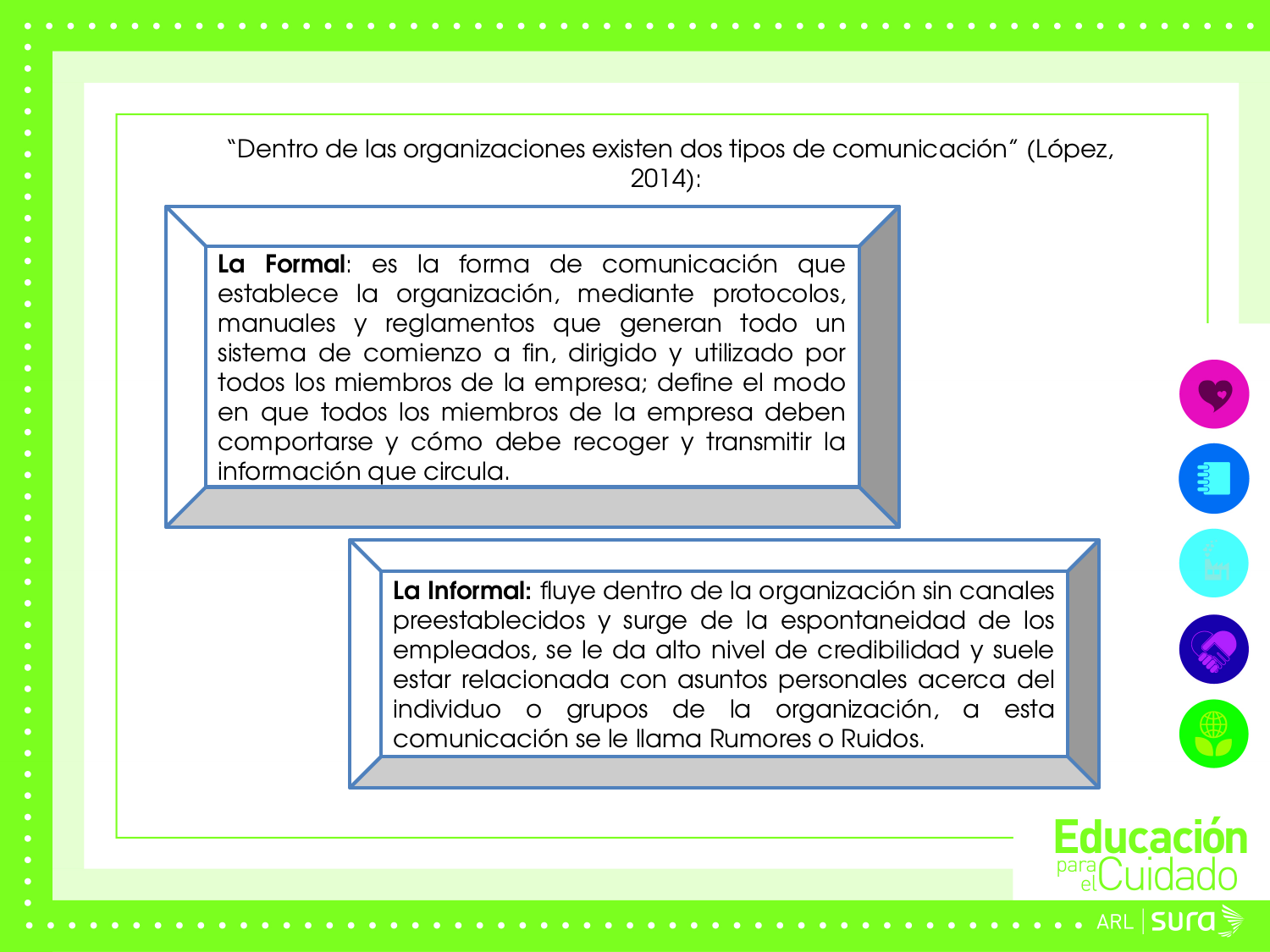

“Dentro de las organizaciones existen dos tipos de comunicación” (López, 2014):
La Formal: es la forma de comunicación que establece la organización, mediante protocolos, manuales y reglamentos que generan todo un sistema de comienzo a fin, dirigido y utilizado por todos los miembros de la empresa; define el modo en que todos los miembros de la empresa deben comportarse y cómo debe recoger y transmitir la información que circula.
La Informal: fluye dentro de la organización sin canales preestablecidos y surge de la espontaneidad de los empleados, se le da alto nivel de credibilidad y suele estar relacionada con asuntos personales acerca del individuo o grupos de la organización, a esta comunicación se le llama Rumores o Ruidos.